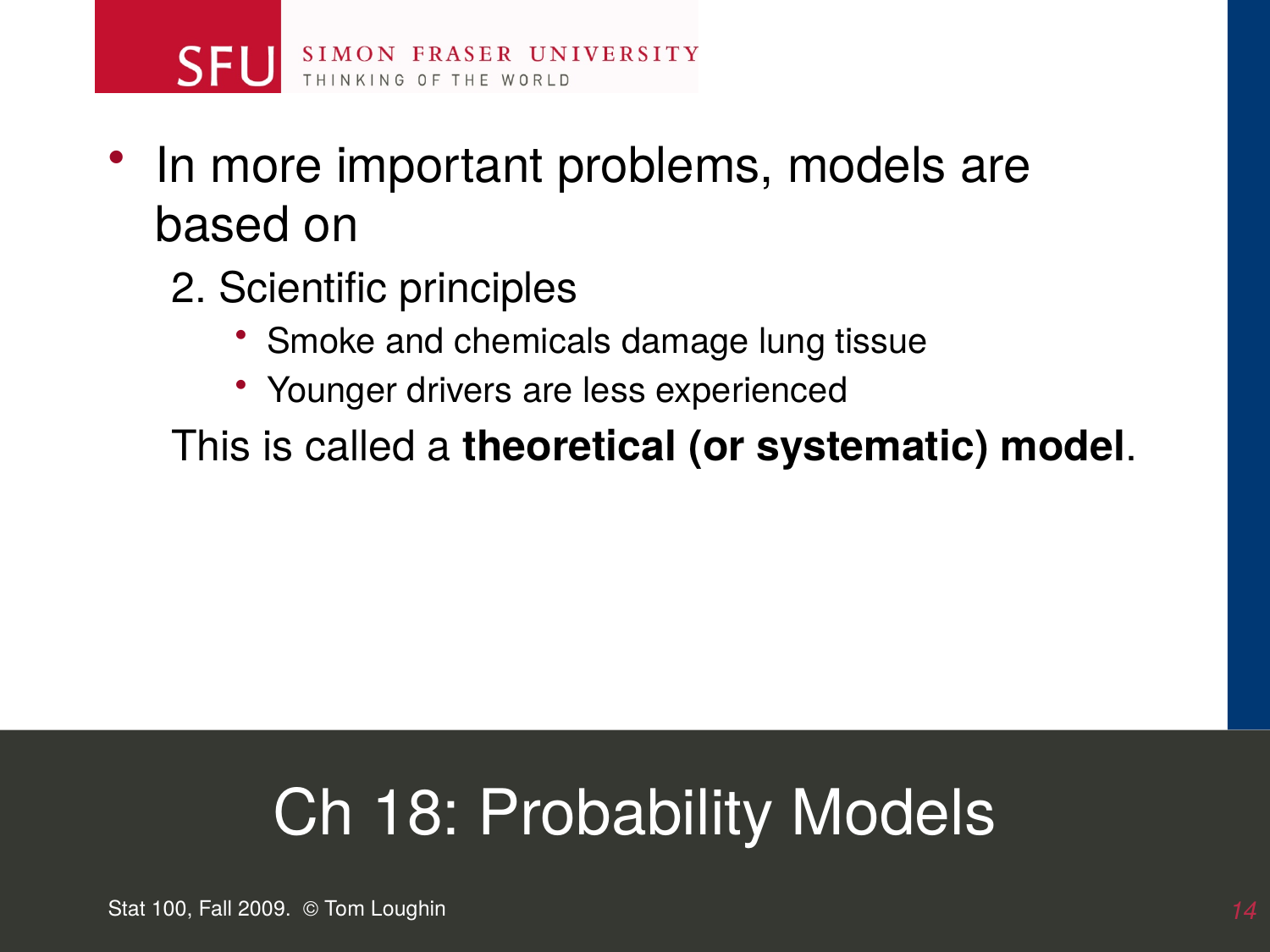

In more important problems, models are based on
2. Scientific principles
Smoke and chemicals damage lung tissue
Younger drivers are less experienced
This is called a theoretical (or systematic) model.
# Ch 18: Probability Models
Stat 100, Fall 2009.  © Tom Loughin
14